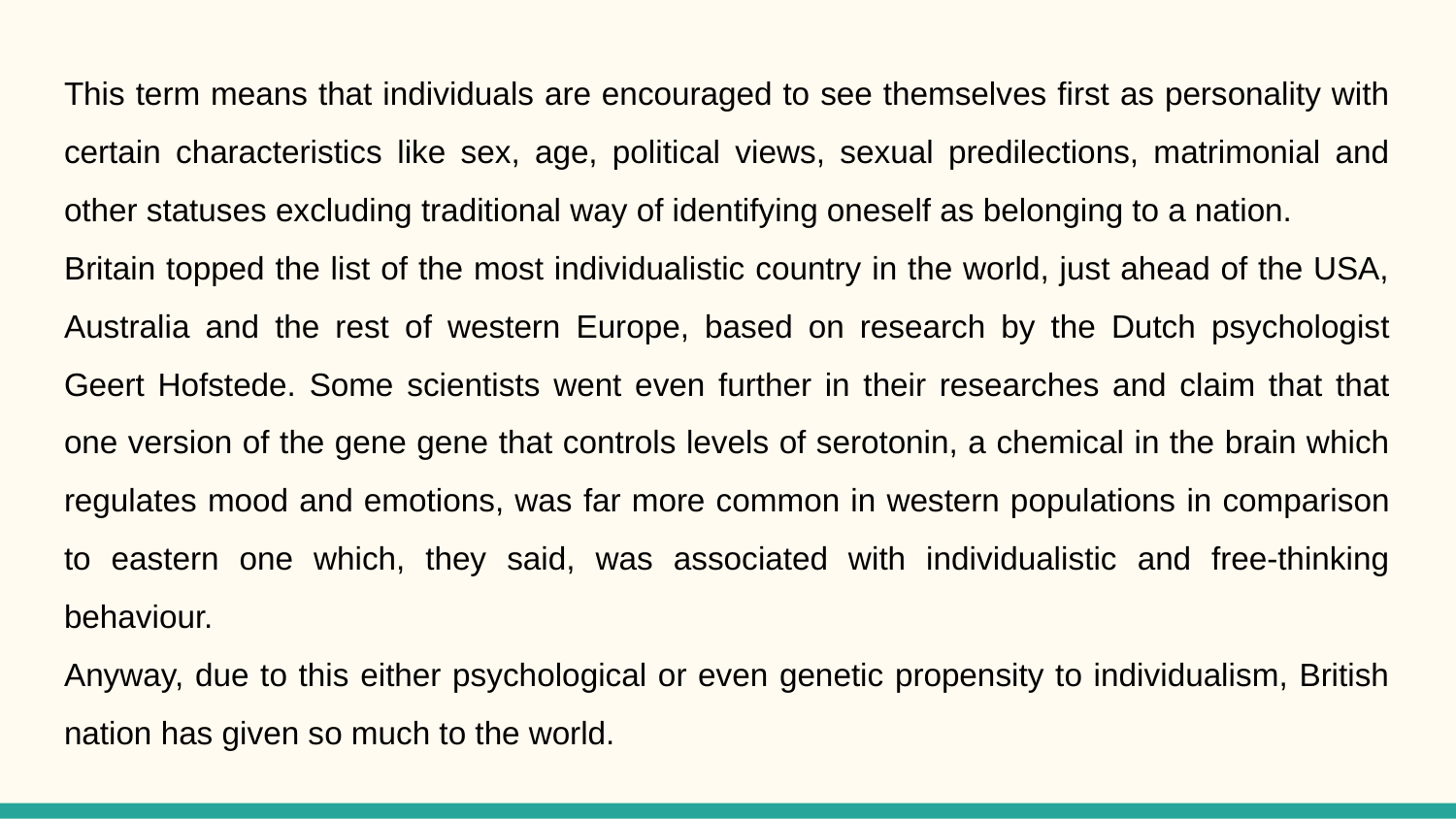

This term means that individuals are encouraged to see themselves first as personality with certain characteristics like sex, age, political views, sexual predilections, matrimonial and other statuses excluding traditional way of identifying oneself as belonging to a nation.
Britain topped the list of the most individualistic country in the world, just ahead of the USA, Australia and the rest of western Europe, based on research by the Dutch psychologist Geert Hofstede. Some scientists went even further in their researches and claim that that one version of the gene gene that controls levels of serotonin, a chemical in the brain which regulates mood and emotions, was far more common in western populations in comparison to eastern one which, they said, was associated with individualistic and free-thinking behaviour.
Anyway, due to this either psychological or even genetic propensity to individualism, British nation has given so much to the world.